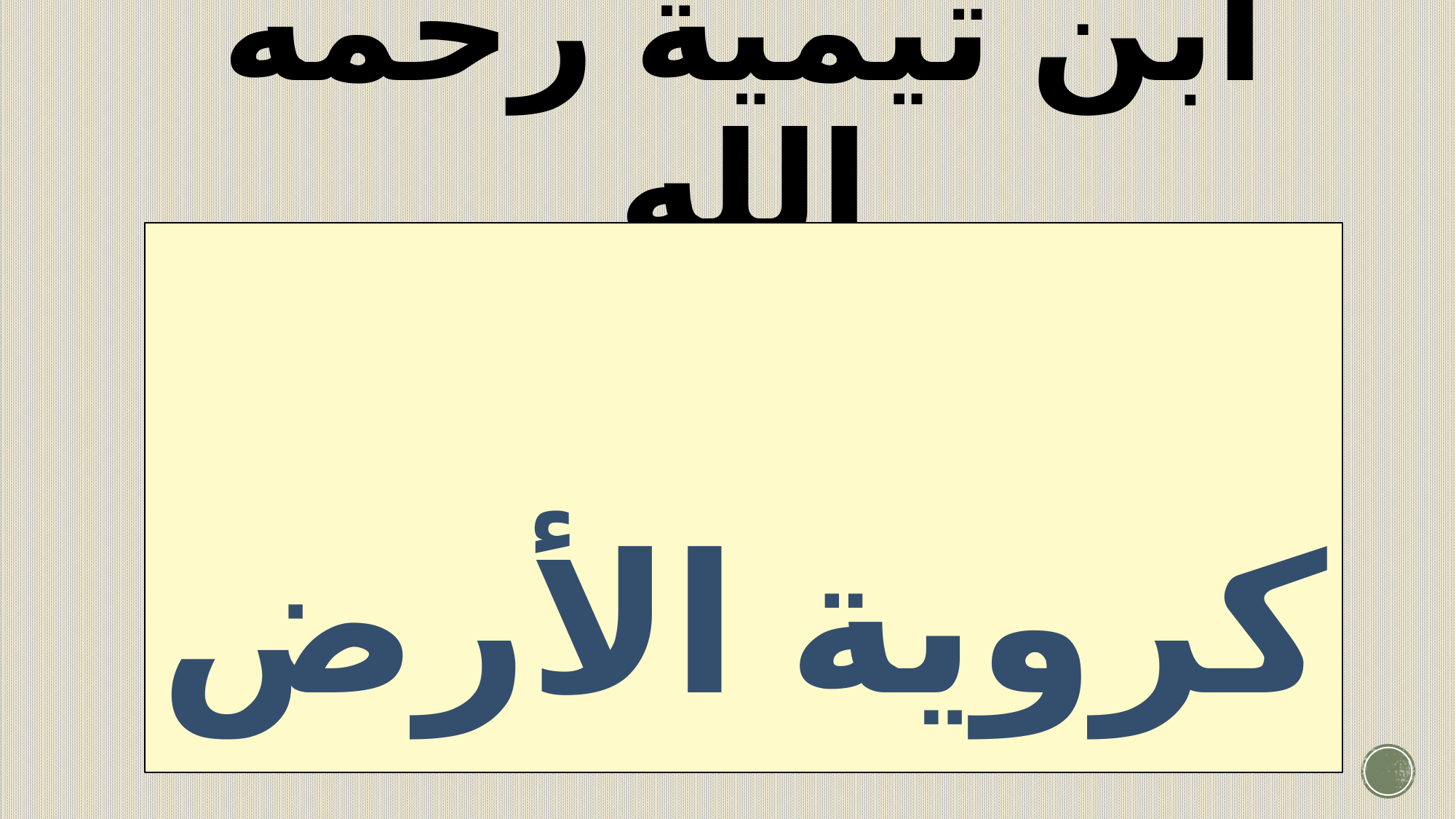

# ابن تيمية رحمه الله

كروية الأرض